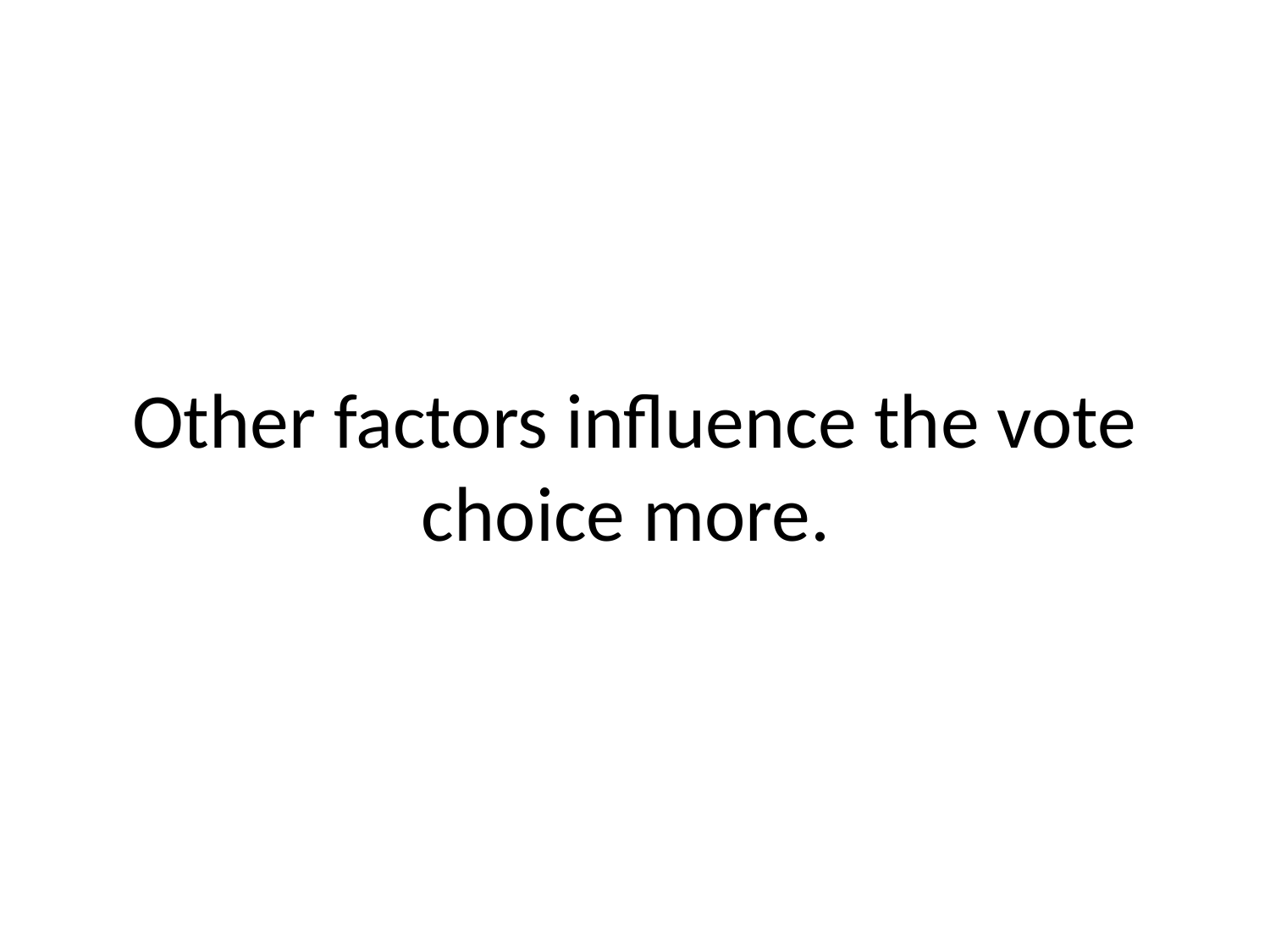

# Other factors influence the vote choice more.